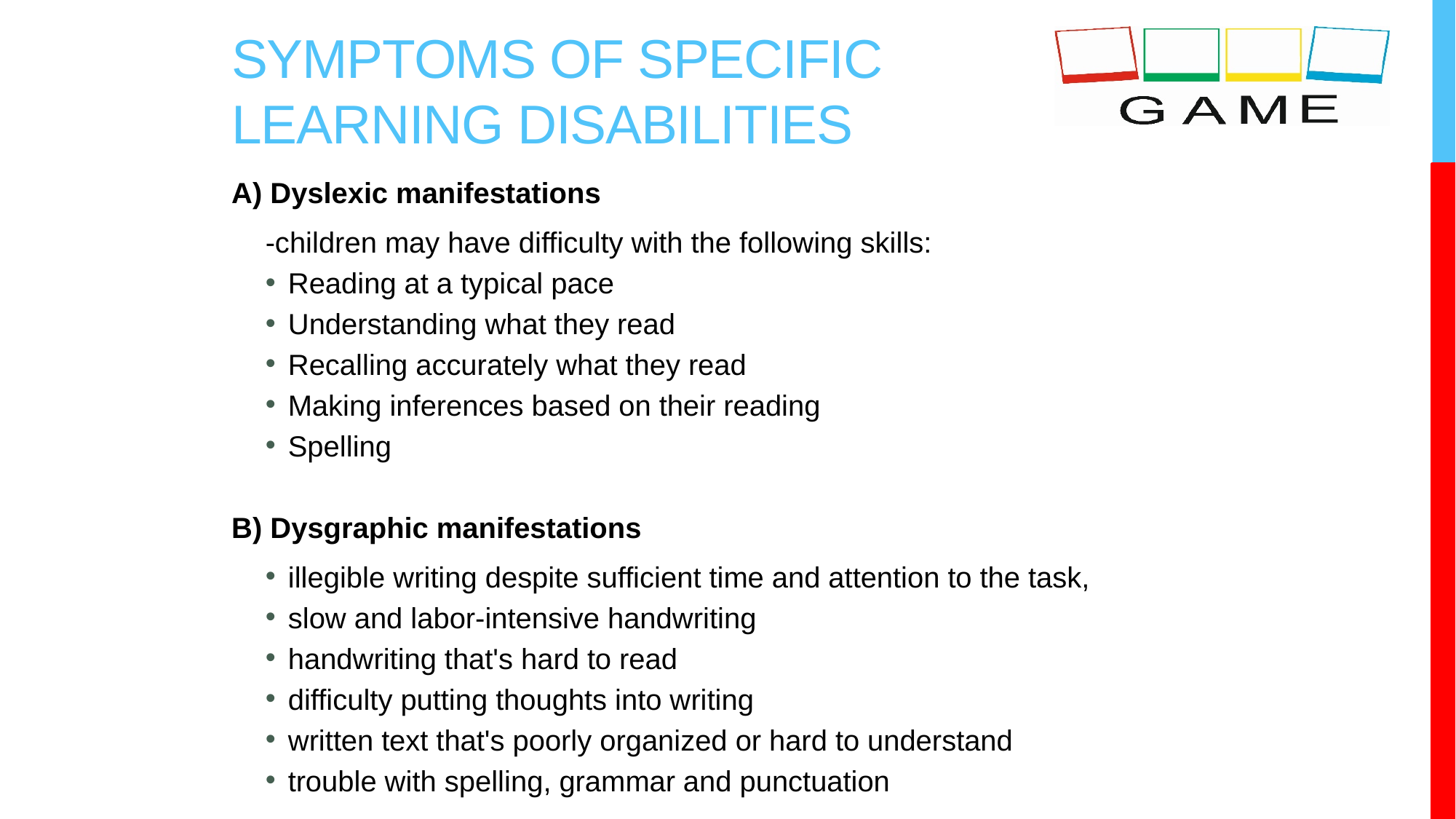

# Symptoms of specific learning disabilities
A) Dyslexic manifestations
-children may have difficulty with the following skills:
Reading at a typical pace
Understanding what they read
Recalling accurately what they read
Making inferences based on their reading
Spelling

B) Dysgraphic manifestations
illegible writing despite sufficient time and attention to the task,
slow and labor-intensive handwriting
handwriting that's hard to read
difficulty putting thoughts into writing
written text that's poorly organized or hard to understand
trouble with spelling, grammar and punctuation